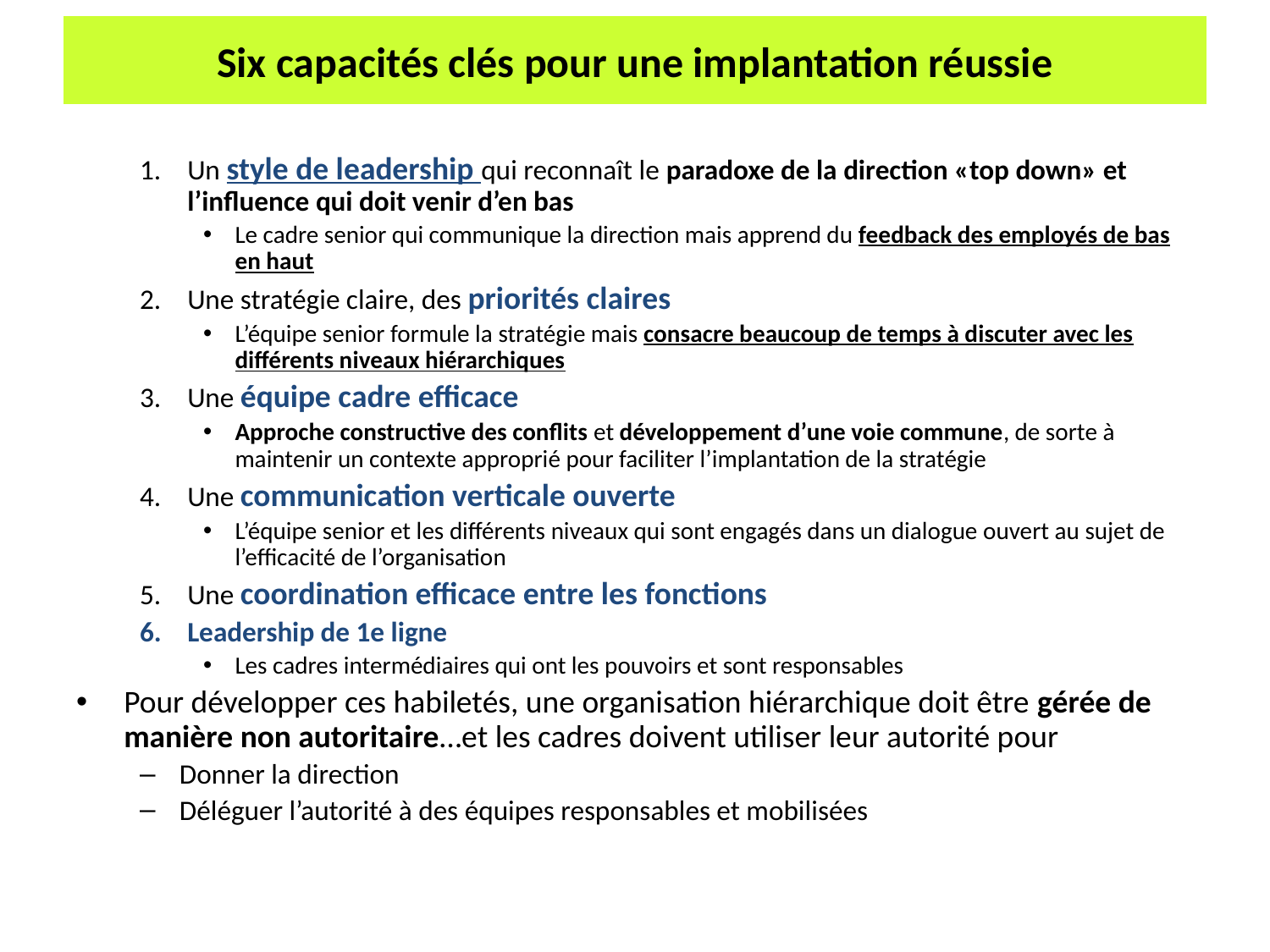

# Six capacités clés pour une implantation réussie
Un style de leadership qui reconnaît le paradoxe de la direction «top down» et l’influence qui doit venir d’en bas
Le cadre senior qui communique la direction mais apprend du feedback des employés de bas en haut
Une stratégie claire, des priorités claires
L’équipe senior formule la stratégie mais consacre beaucoup de temps à discuter avec les différents niveaux hiérarchiques
Une équipe cadre efficace
Approche constructive des conflits et développement d’une voie commune, de sorte à maintenir un contexte approprié pour faciliter l’implantation de la stratégie
Une communication verticale ouverte
L’équipe senior et les différents niveaux qui sont engagés dans un dialogue ouvert au sujet de l’efficacité de l’organisation
Une coordination efficace entre les fonctions
Leadership de 1e ligne
Les cadres intermédiaires qui ont les pouvoirs et sont responsables
Pour développer ces habiletés, une organisation hiérarchique doit être gérée de manière non autoritaire…et les cadres doivent utiliser leur autorité pour
Donner la direction
Déléguer l’autorité à des équipes responsables et mobilisées